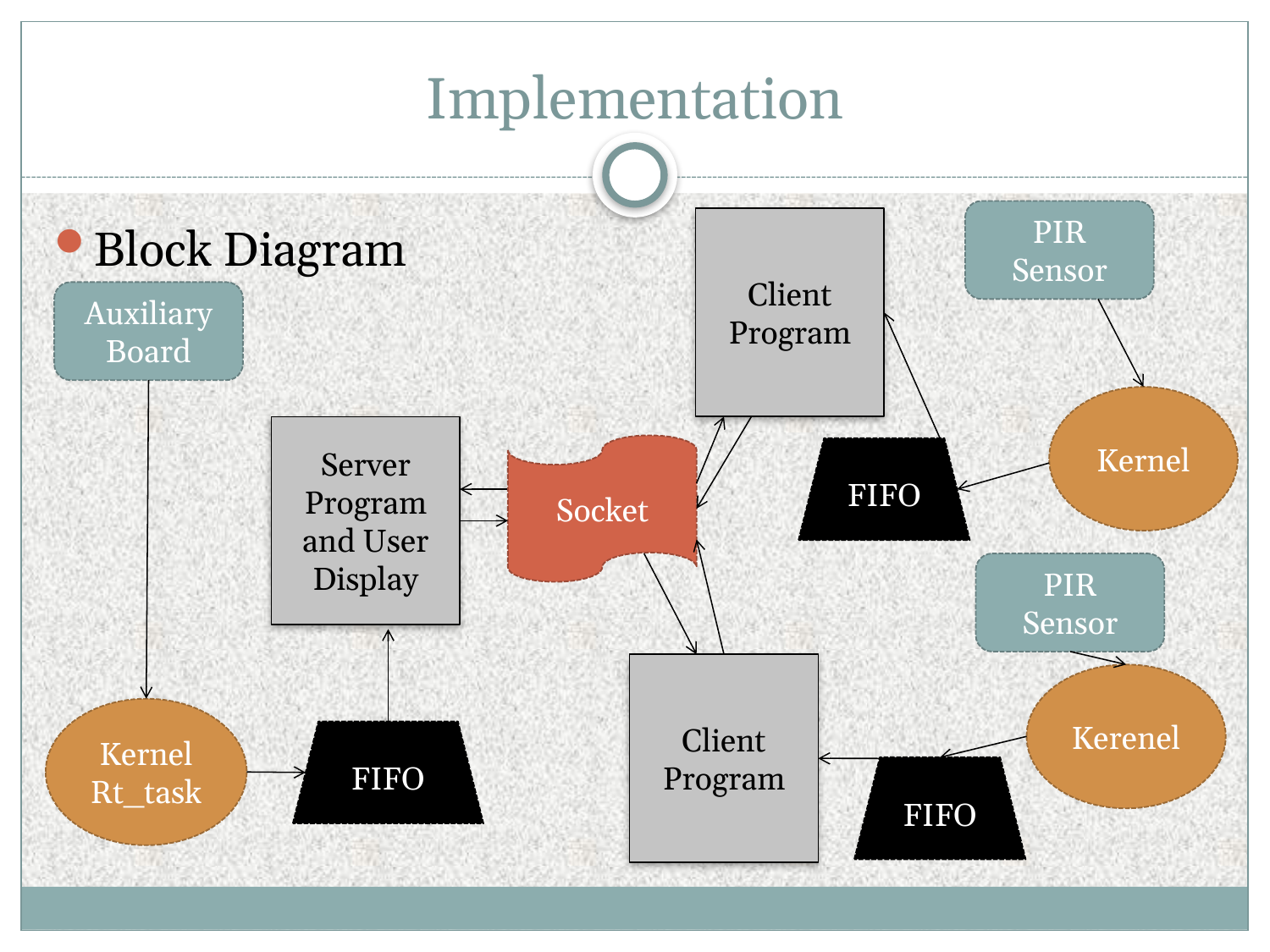

# Implementation
PIR Sensor
Client Program
Block Diagram

Auxiliary Board
Kernel
Server Program and User Display
Socket
FIFO
PIR Sensor
Client Program
Kerenel
Kernel Rt_task
FIFO
FIFO